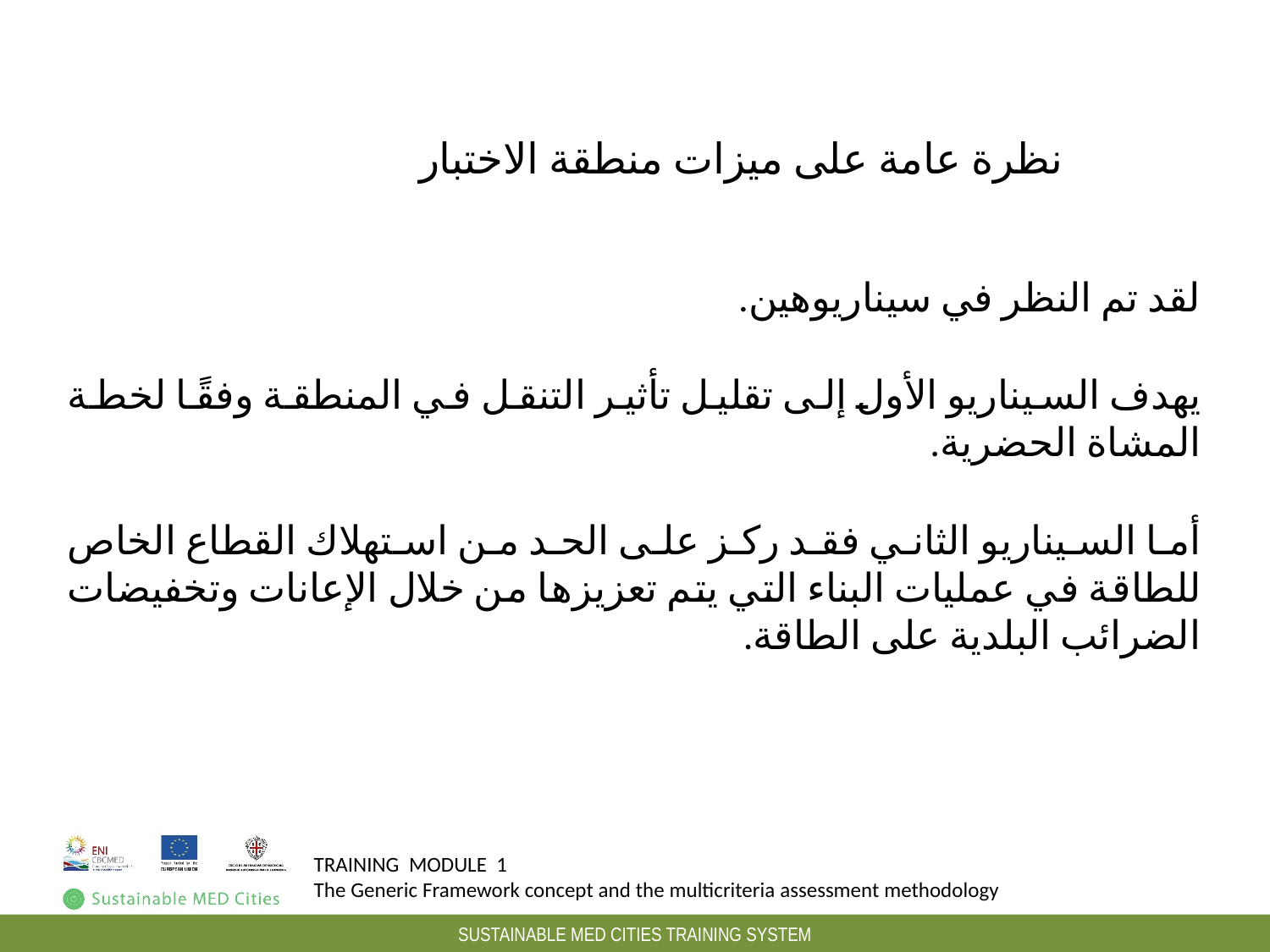

نظرة عامة على ميزات منطقة الاختبار
لقد تم النظر في سيناريوهين.

يهدف السيناريو الأول إلى تقليل تأثير التنقل في المنطقة وفقًا لخطة المشاة الحضرية.

أما السيناريو الثاني فقد ركز على الحد من استهلاك القطاع الخاص للطاقة في عمليات البناء التي يتم تعزيزها من خلال الإعانات وتخفيضات الضرائب البلدية على الطاقة.